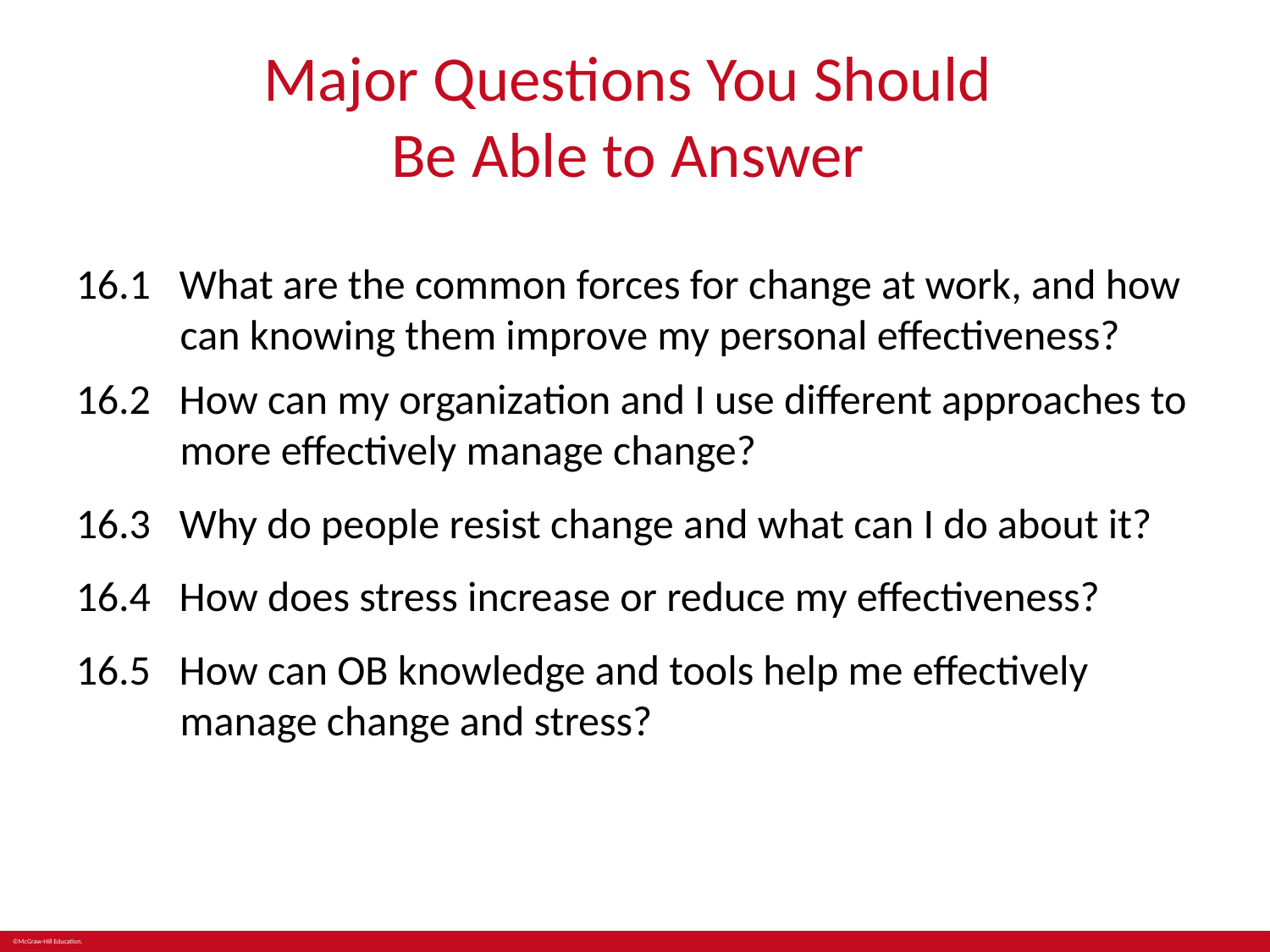

# Major Questions You Should Be Able to Answer
16.1   What are the common forces for change at work, and how can knowing them improve my personal effectiveness?
16.2   How can my organization and I use different approaches to more effectively manage change?
16.3   Why do people resist change and what can I do about it?
16.4   How does stress increase or reduce my effectiveness?
16.5   How can OB knowledge and tools help me effectively manage change and stress?